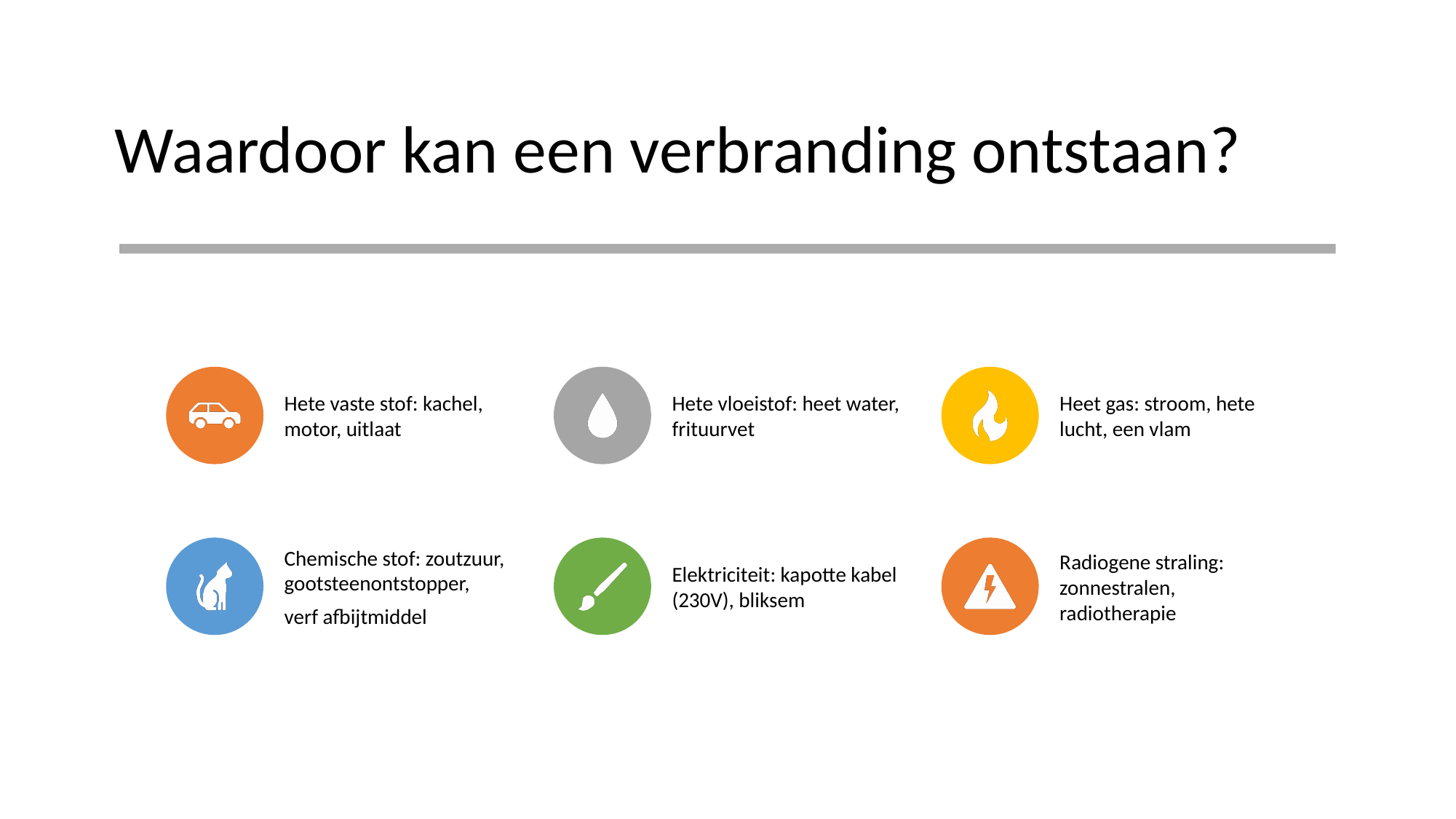

# Waardoor kan een verbranding ontstaan?

Hete vaste stof: kachel, motor, uitlaat
Hete vloeistof: heet water, frituurvet
Heet gas: stroom, hete lucht, een vlam
Chemische stof: zoutzuur, gootsteenontstopper,
verf afbijtmiddel
Elektriciteit: kapotte kabel (230V), bliksem
Radiogene straling: zonnestralen, radiotherapie